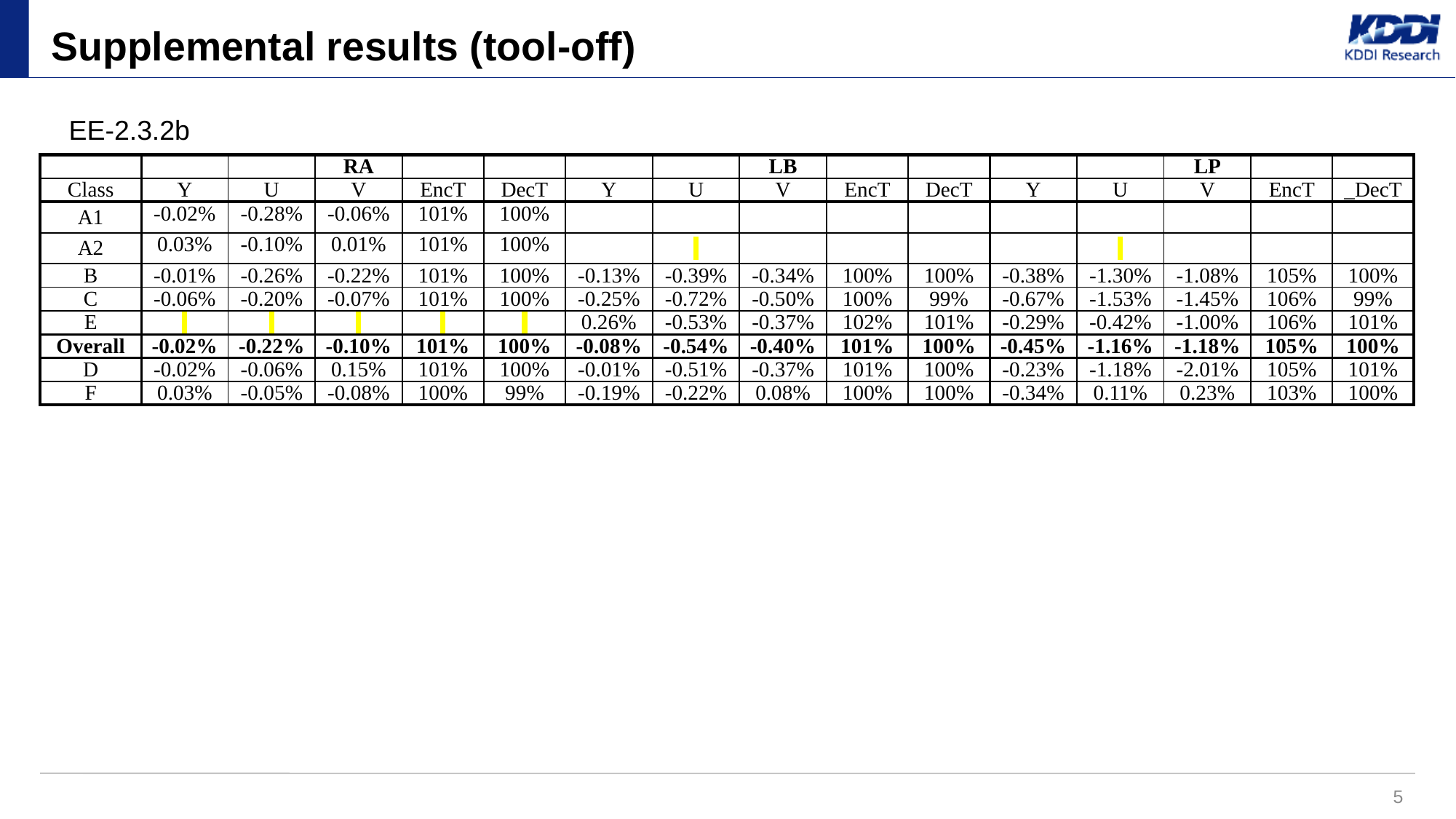

# Supplemental results (tool-off)
EE-2.3.2b

|  |  |  | RA |  |  |  |  | LB |  |  |  |  | LP |  |  |
| --- | --- | --- | --- | --- | --- | --- | --- | --- | --- | --- | --- | --- | --- | --- | --- |
| Class | Y | U | V | EncT | DecT | Y | U | V | EncT | DecT | Y | U | V | EncT | \_DecT |
| A1 | -0.02% | -0.28% | -0.06% | 101% | 100% |  |  |  |  |  |  |  |  |  |  |
| A2 | 0.03% | -0.10% | 0.01% | 101% | 100% |  |  |  |  |  |  |  |  |  |  |
| B | -0.01% | -0.26% | -0.22% | 101% | 100% | -0.13% | -0.39% | -0.34% | 100% | 100% | -0.38% | -1.30% | -1.08% | 105% | 100% |
| C | -0.06% | -0.20% | -0.07% | 101% | 100% | -0.25% | -0.72% | -0.50% | 100% | 99% | -0.67% | -1.53% | -1.45% | 106% | 99% |
| E |  |  |  |  |  | 0.26% | -0.53% | -0.37% | 102% | 101% | -0.29% | -0.42% | -1.00% | 106% | 101% |
| Overall | -0.02% | -0.22% | -0.10% | 101% | 100% | -0.08% | -0.54% | -0.40% | 101% | 100% | -0.45% | -1.16% | -1.18% | 105% | 100% |
| D | -0.02% | -0.06% | 0.15% | 101% | 100% | -0.01% | -0.51% | -0.37% | 101% | 100% | -0.23% | -1.18% | -2.01% | 105% | 101% |
| F | 0.03% | -0.05% | -0.08% | 100% | 99% | -0.19% | -0.22% | 0.08% | 100% | 100% | -0.34% | 0.11% | 0.23% | 103% | 100% |
5